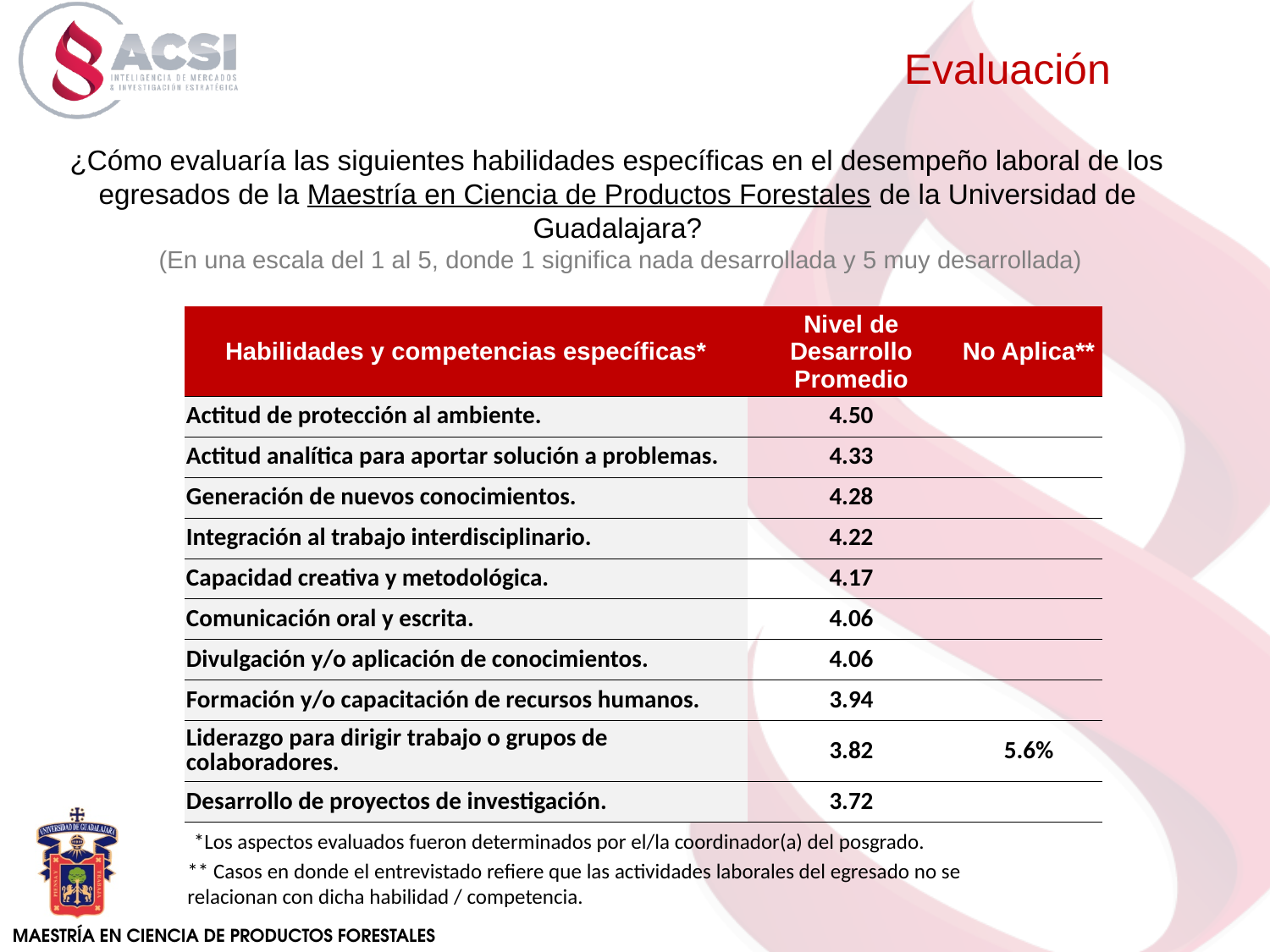

Evaluación
¿Cómo evaluaría las siguientes habilidades específicas en el desempeño laboral de los egresados de la Maestría en Ciencia de Productos Forestales de la Universidad de Guadalajara?
 (En una escala del 1 al 5, donde 1 significa nada desarrollada y 5 muy desarrollada)
| Habilidades y competencias específicas\* | Nivel de Desarrollo Promedio | No Aplica\*\* |
| --- | --- | --- |
| Actitud de protección al ambiente. | 4.50 |  |
| Actitud analítica para aportar solución a problemas. | 4.33 |  |
| Generación de nuevos conocimientos. | 4.28 |  |
| Integración al trabajo interdisciplinario. | 4.22 |  |
| Capacidad creativa y metodológica. | 4.17 |  |
| Comunicación oral y escrita. | 4.06 |  |
| Divulgación y/o aplicación de conocimientos. | 4.06 |  |
| Formación y/o capacitación de recursos humanos. | 3.94 |  |
| Liderazgo para dirigir trabajo o grupos de colaboradores. | 3.82 | 5.6% |
| Desarrollo de proyectos de investigación. | 3.72 |  |
*Los aspectos evaluados fueron determinados por el/la coordinador(a) del posgrado.
** Casos en donde el entrevistado refiere que las actividades laborales del egresado no se relacionan con dicha habilidad / competencia.